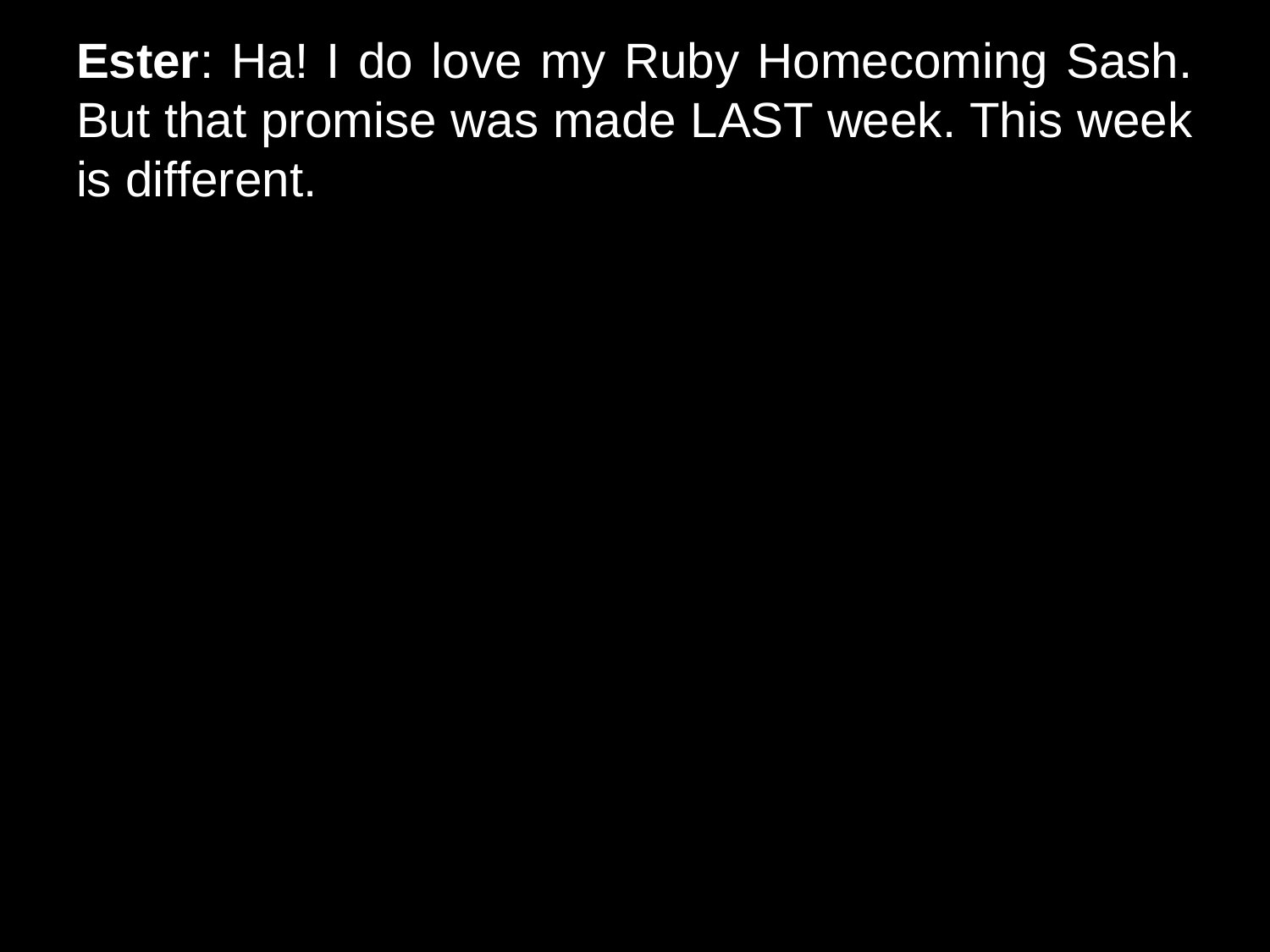

# Ester: Ha! I do love my Ruby Homecoming Sash. But that promise was made LAST week. This week is different.